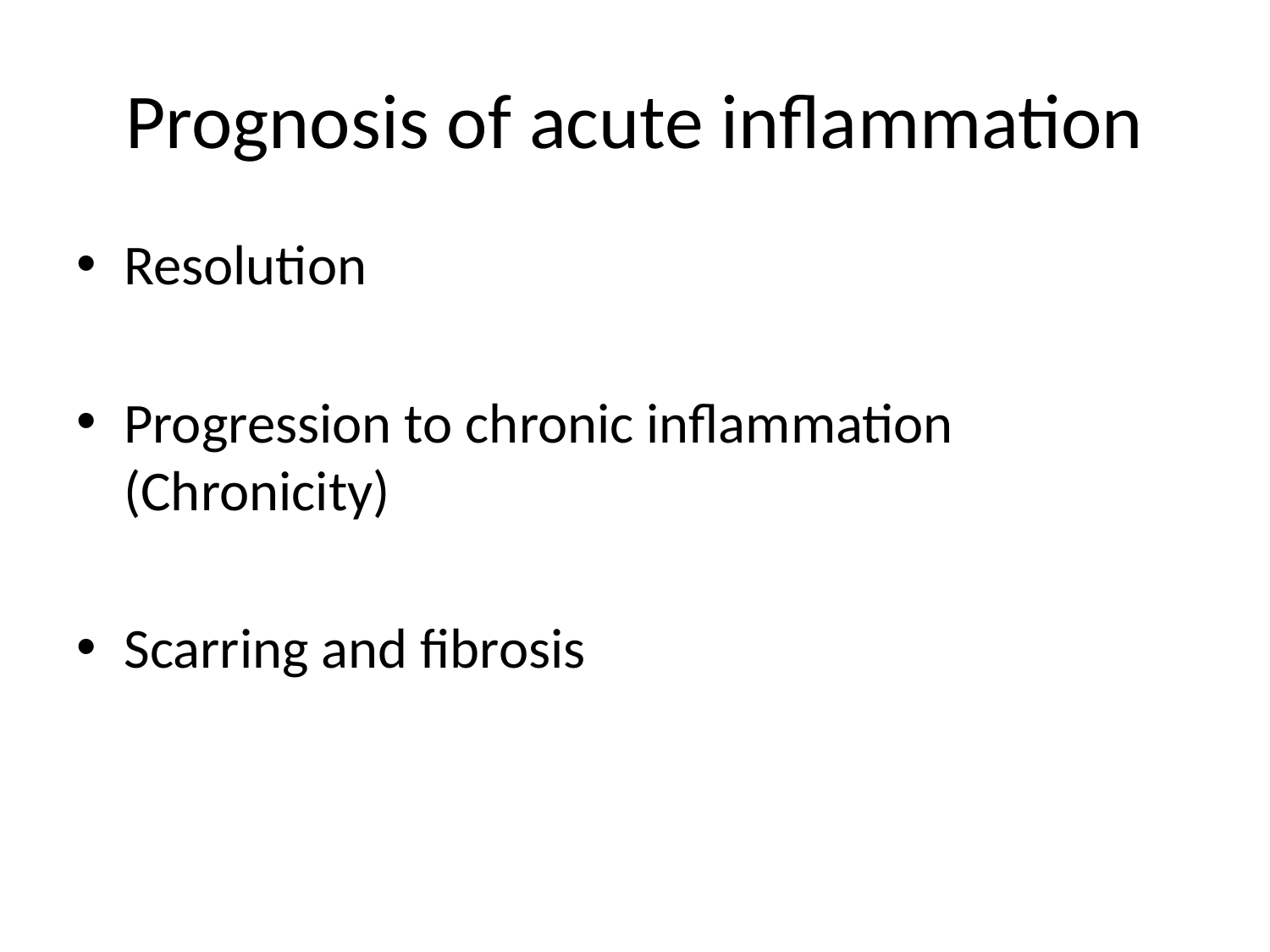

# Prognosis of acute inflammation
Resolution

Progression to chronic inflammation (Chronicity)

Scarring and fibrosis